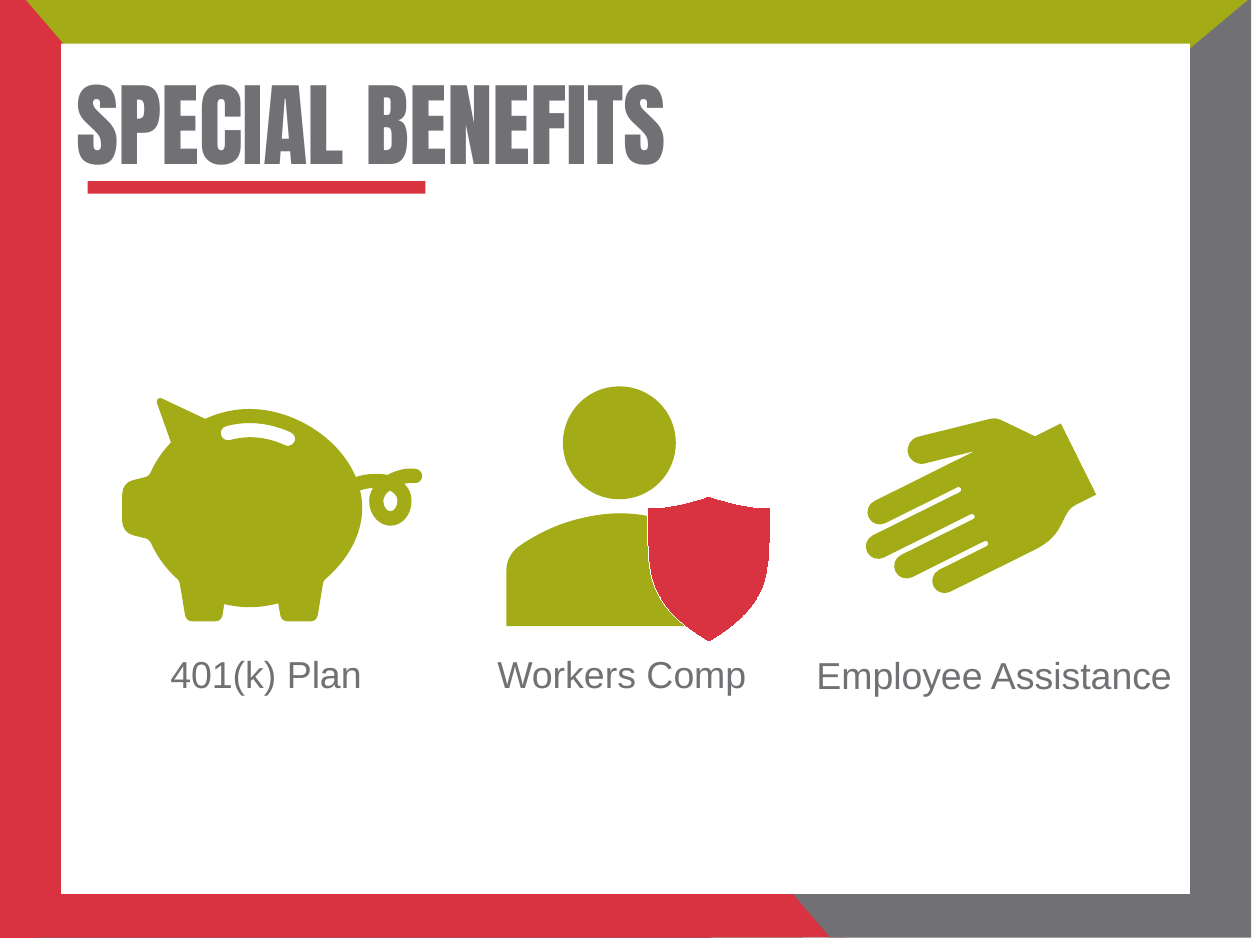

# SPECIAL BENEFITS

401(k) Plan
Workers Comp
Employee Assistance